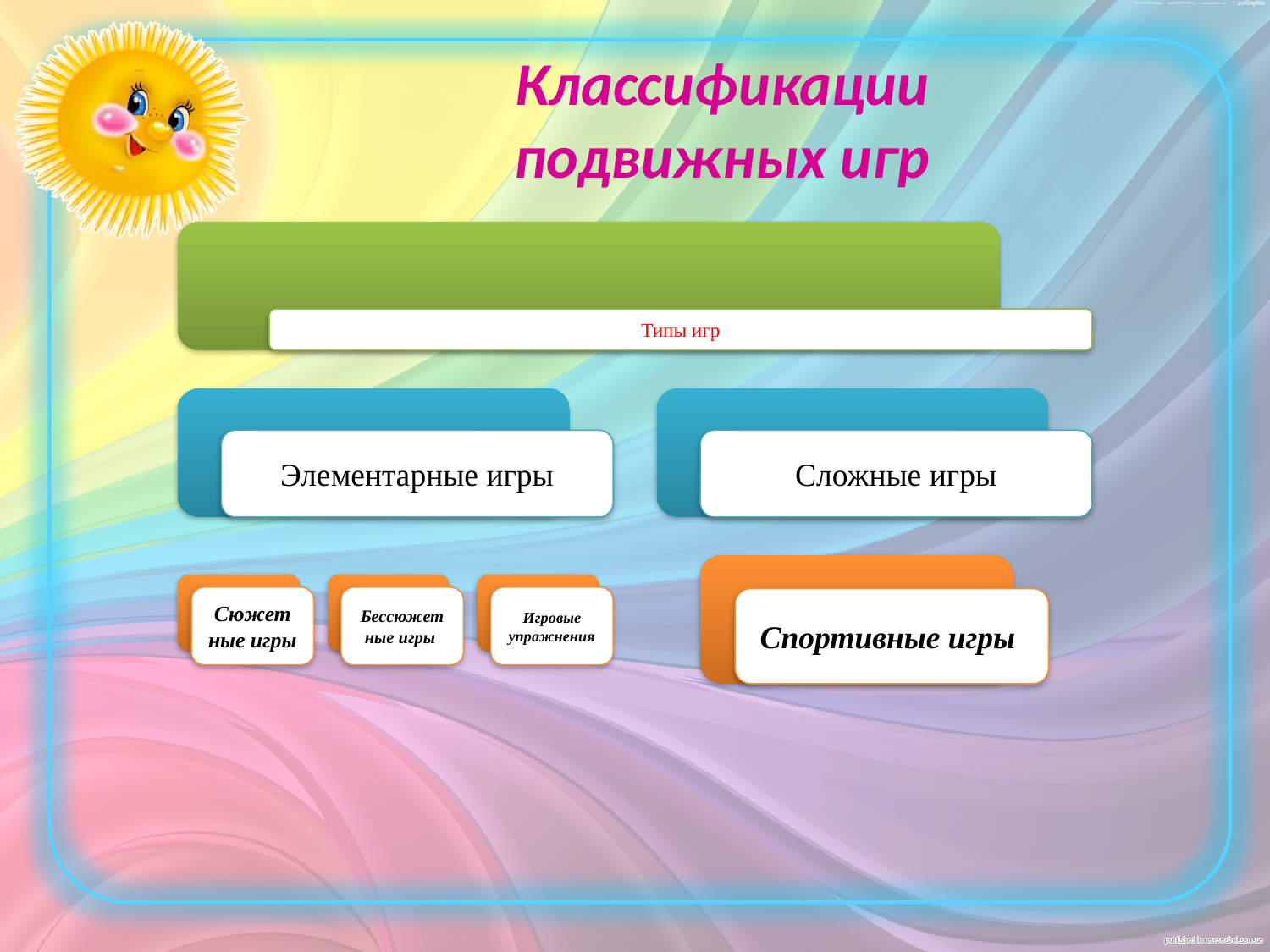

# Классификации подвижных игр
Типы игр
Элементарные игры
Сюжетные игры
Бессюжетные игры
Сложные игры
Спортивные игры
Игровые упражнения